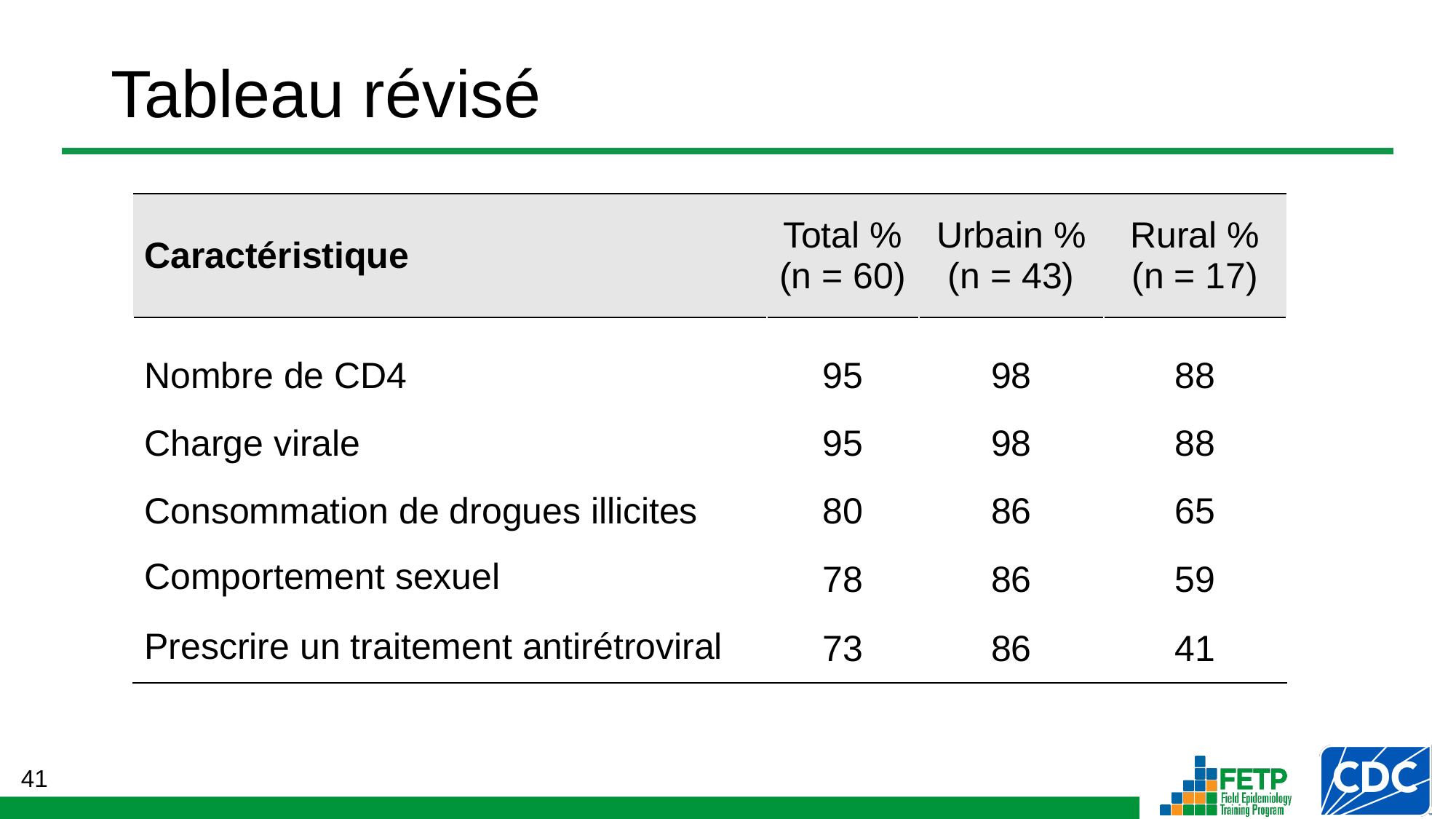

# Tableau révisé
| Caractéristique | Total % (n = 60) | Urbain % (n = 43) | Rural % (n = 17) |
| --- | --- | --- | --- |
|  |  |  |  |
| Nombre de CD4 | 95 | 98 | 88 |
| Charge virale | 95 | 98 | 88 |
| Consommation de drogues illicites | 80 | 86 | 65 |
| Comportement sexuel | 78 | 86 | 59 |
| Prescrire un traitement antirétroviral | 73 | 86 | 41 |